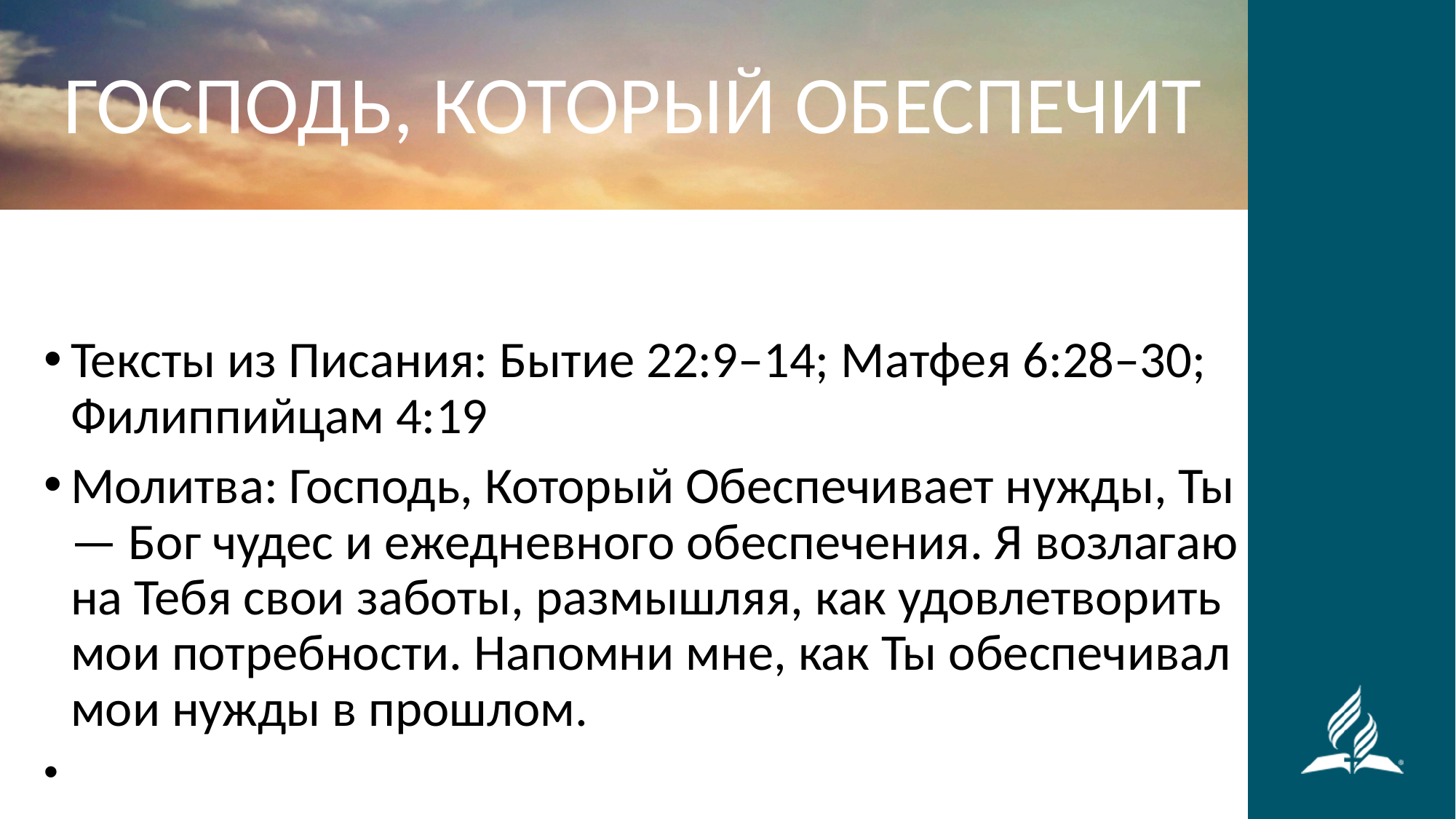

ГОСПОДЬ, КОТОРЫЙ ОБЕСПЕЧИТ

Тексты из Писания: Бытие 22:9–14; Матфея 6:28–30; Филиппийцам 4:19
Молитва: Господь, Который Обеспечивает нужды, Ты — Бог чудес и ежедневного обеспечения. Я возлагаю на Тебя свои заботы, размышляя, как удовлетворить мои потребности. Напомни мне, как Ты обеспечивал мои нужды в прошлом.